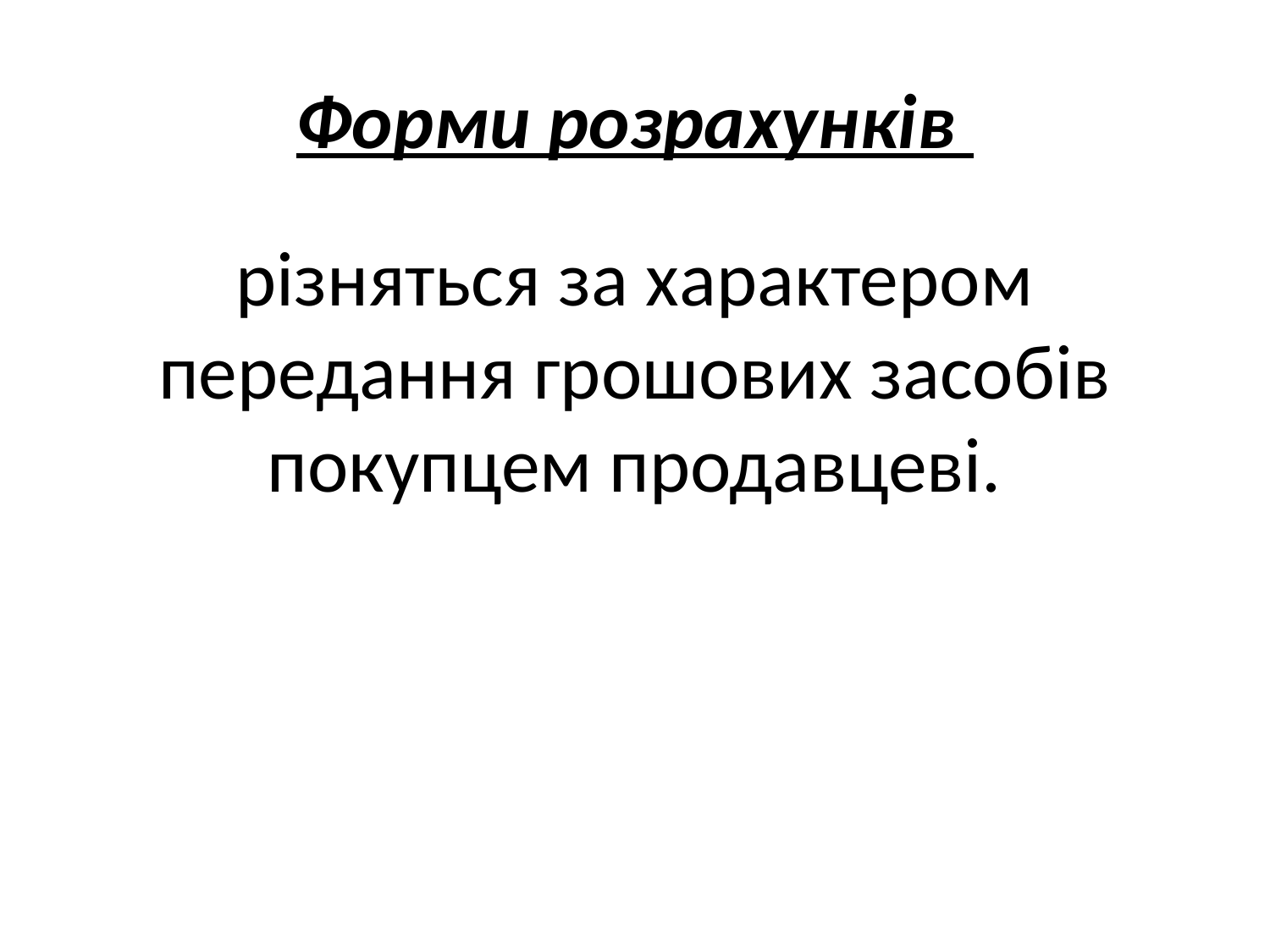

# Форми розрахунків
різняться за характером передання грошових засобів покупцем продавцеві.